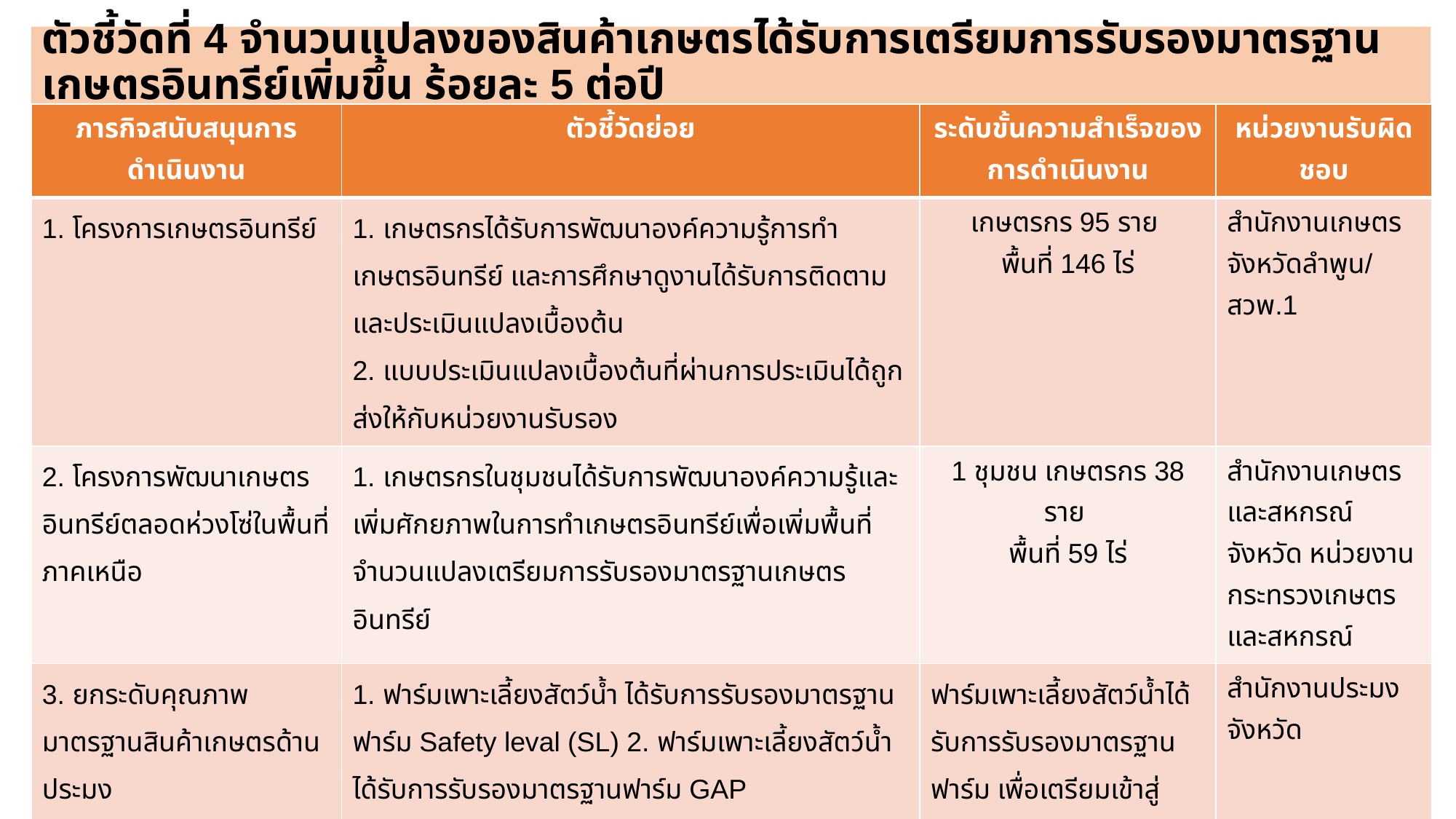

# ตัวชี้วัดที่ 4 จำนวนแปลงของสินค้าเกษตรได้รับการเตรียมการรับรองมาตรฐานเกษตรอินทรีย์เพิ่มขึ้น ร้อยละ 5 ต่อปี
| ภารกิจสนับสนุนการดำเนินงาน | ตัวชี้วัดย่อย | ระดับขั้นความสำเร็จของการดำเนินงาน | หน่วยงานรับผิดชอบ |
| --- | --- | --- | --- |
| 1. โครงการเกษตรอินทรีย์ | 1. เกษตรกรได้รับการพัฒนาองค์ความรู้การทำเกษตรอินทรีย์ และการศึกษาดูงานได้รับการติดตามและประเมินแปลงเบื้องต้น 2. แบบประเมินแปลงเบื้องต้นที่ผ่านการประเมินได้ถูกส่งให้กับหน่วยงานรับรอง | เกษตรกร 95 ราย พื้นที่ 146 ไร่ | สำนักงานเกษตรจังหวัดลำพูน/สวพ.1 |
| 2. โครงการพัฒนาเกษตรอินทรีย์ตลอดห่วงโซ่ในพื้นที่ภาคเหนือ | 1. เกษตรกรในชุมชนได้รับการพัฒนาองค์ความรู้และเพิ่มศักยภาพในการทำเกษตรอินทรีย์เพื่อเพิ่มพื้นที่จำนวนแปลงเตรียมการรับรองมาตรฐานเกษตรอินทรีย์ | 1 ชุมชน เกษตรกร 38 ราย พื้นที่ 59 ไร่ | สำนักงานเกษตรและสหกรณ์จังหวัด หน่วยงานกระทรวงเกษตรและสหกรณ์ |
| 3. ยกระดับคุณภาพมาตรฐานสินค้าเกษตรด้านประมง | 1. ฟาร์มเพาะเลี้ยงสัตว์น้ำ ได้รับการรับรองมาตรฐานฟาร์ม Safety leval (SL) 2. ฟาร์มเพาะเลี้ยงสัตว์น้ำ ได้รับการรับรองมาตรฐานฟาร์ม GAP | ฟาร์มเพาะเลี้ยงสัตว์น้ำได้รับการรับรองมาตรฐานฟาร์ม เพื่อเตรียมเข้าสู่ระบบการรับรองมาตรฐานเกษตรอินทรีย์เพิ่มขึ้นฟาร์ม SL แผน 80 ฟาร์ม ฟาร์ม GAP แผน 6 ฟาร์ม | สำนักงานประมงจังหวัด |
| 4. ส่งเสริมและพัฒนาระบบเกษตรกรรมที่เป็นมิตรกับสิ่งแวดล้อม | 1. เกษตรกรได้รับการถ่ายทอดความรู้กระบวนการทำเกษตรกรรมยั่งยืน การรับรองมาตรฐานระบบ PGS ด้วยกระบวนการมีส่วนร่วมของชุมชน 2. ผู้นำการตรวจแปลงเกษตรอินทรีย์ PGS | เกษตรกรได้รับการพัฒนาความรู้เพื่อเตรียมการปรับเปลี่ยนพื้นที่เข้าสู่การทำเกษตรอินทรีย์ 30 ราย พื้นที่ 30 ไร่ ผู้ตรวจแปลงฯ เพิ่มขึ้น 5 ราย | สำนักงานเกษตรและสหกรณ์จังหวัด |